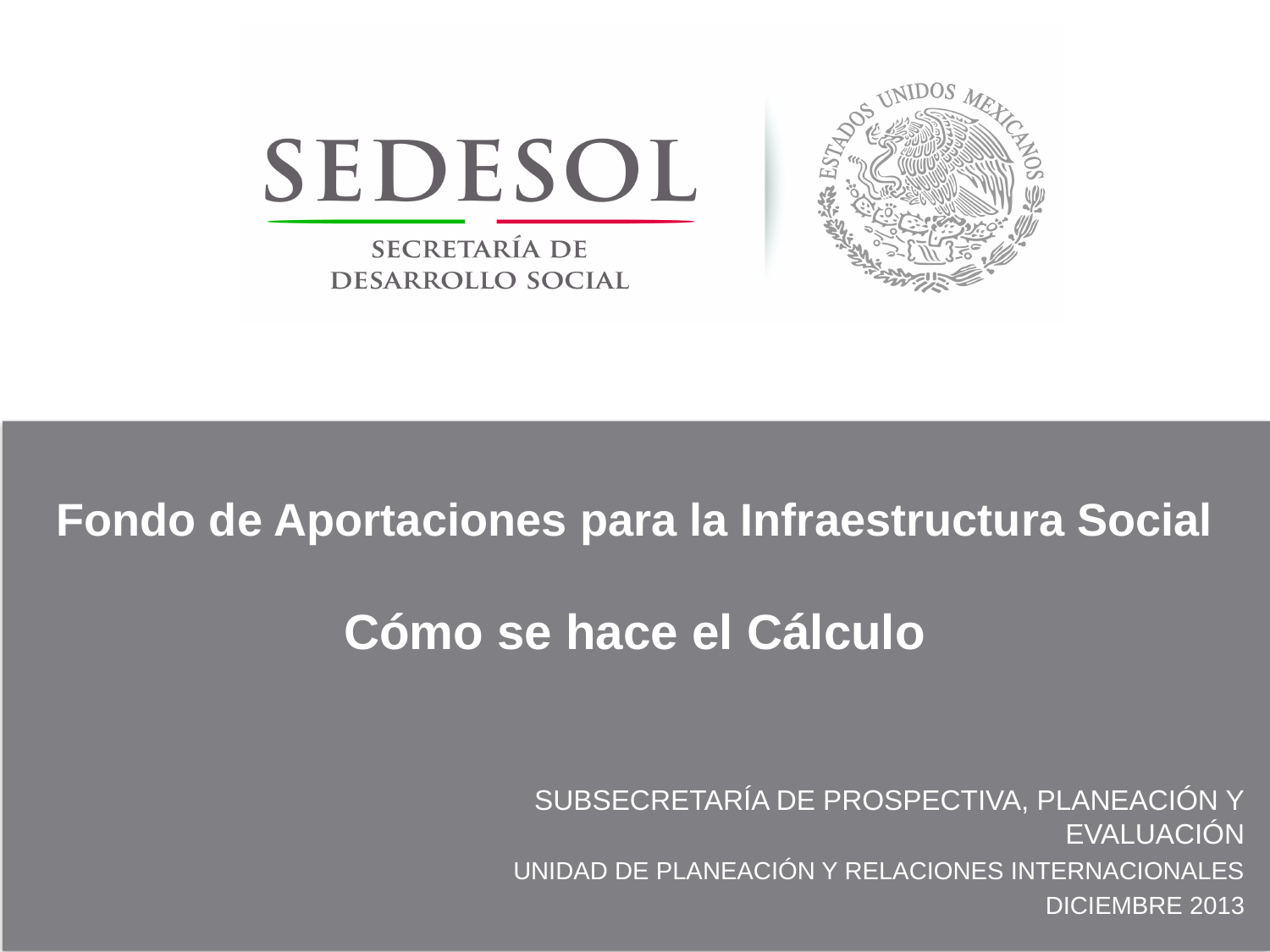

# Fondo de Aportaciones para la Infraestructura Social Cómo se hace el Cálculo
SUBSECRETARÍA DE PROSPECTIVA, PLANEACIÓN Y EVALUACIÓN
UNIDAD DE PLANEACIÓN Y RELACIONES INTERNACIONALES
DICIEMBRE 2013

1